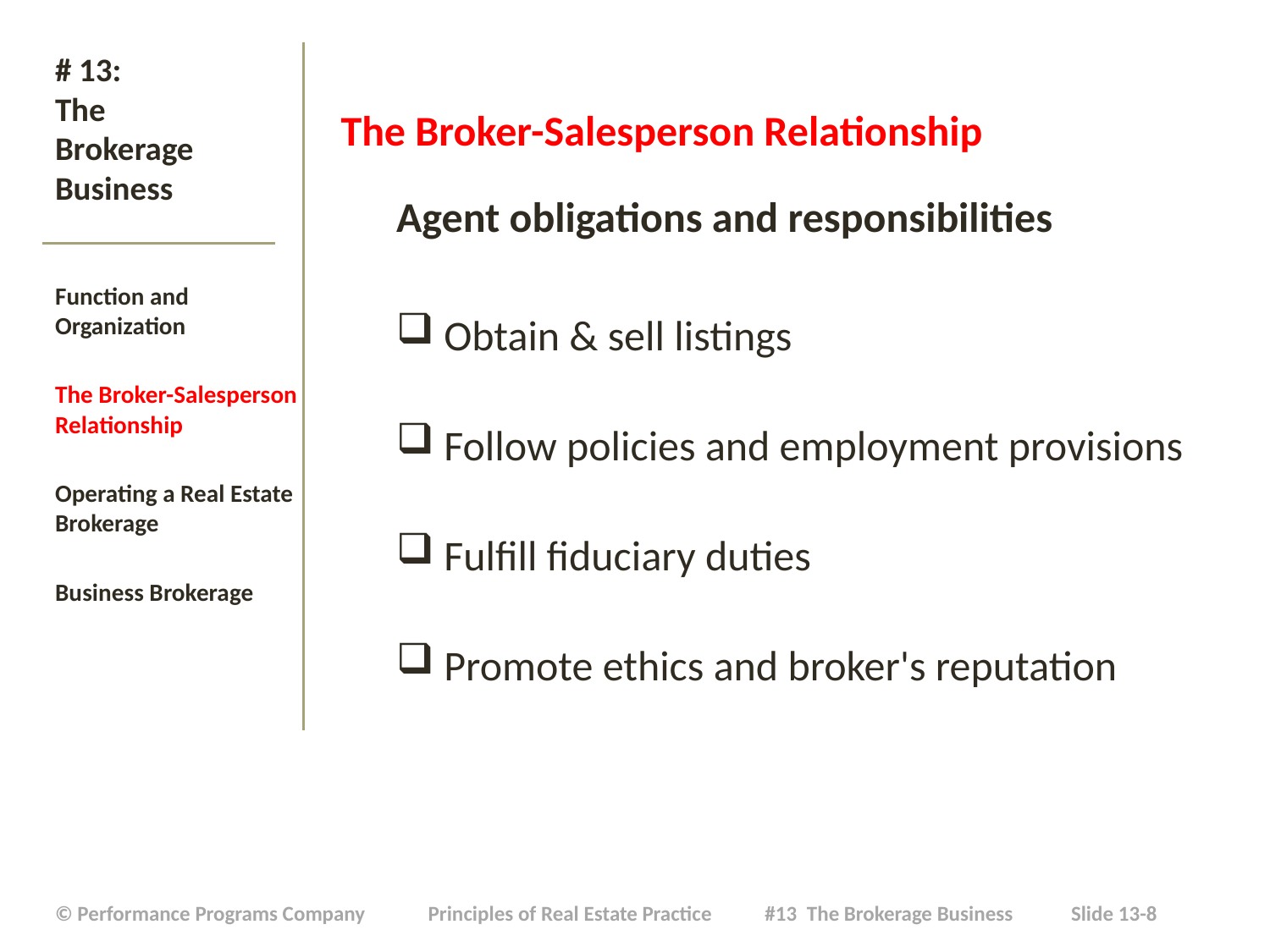

The Broker-Salesperson Relationship

Agent obligations and responsibilities

Obtain & sell listings
Follow policies and employment provisions
Fulfill fiduciary duties
Promote ethics and broker's reputation

# # 13: The Brokerage Business

Function and Organization

The Broker-Salesperson Relationship

Operating a Real Estate Brokerage

Business Brokerage

| © Performance Programs Company Principles of Real Estate Practice #13 The Brokerage Business Slide 13-8 |
| --- |